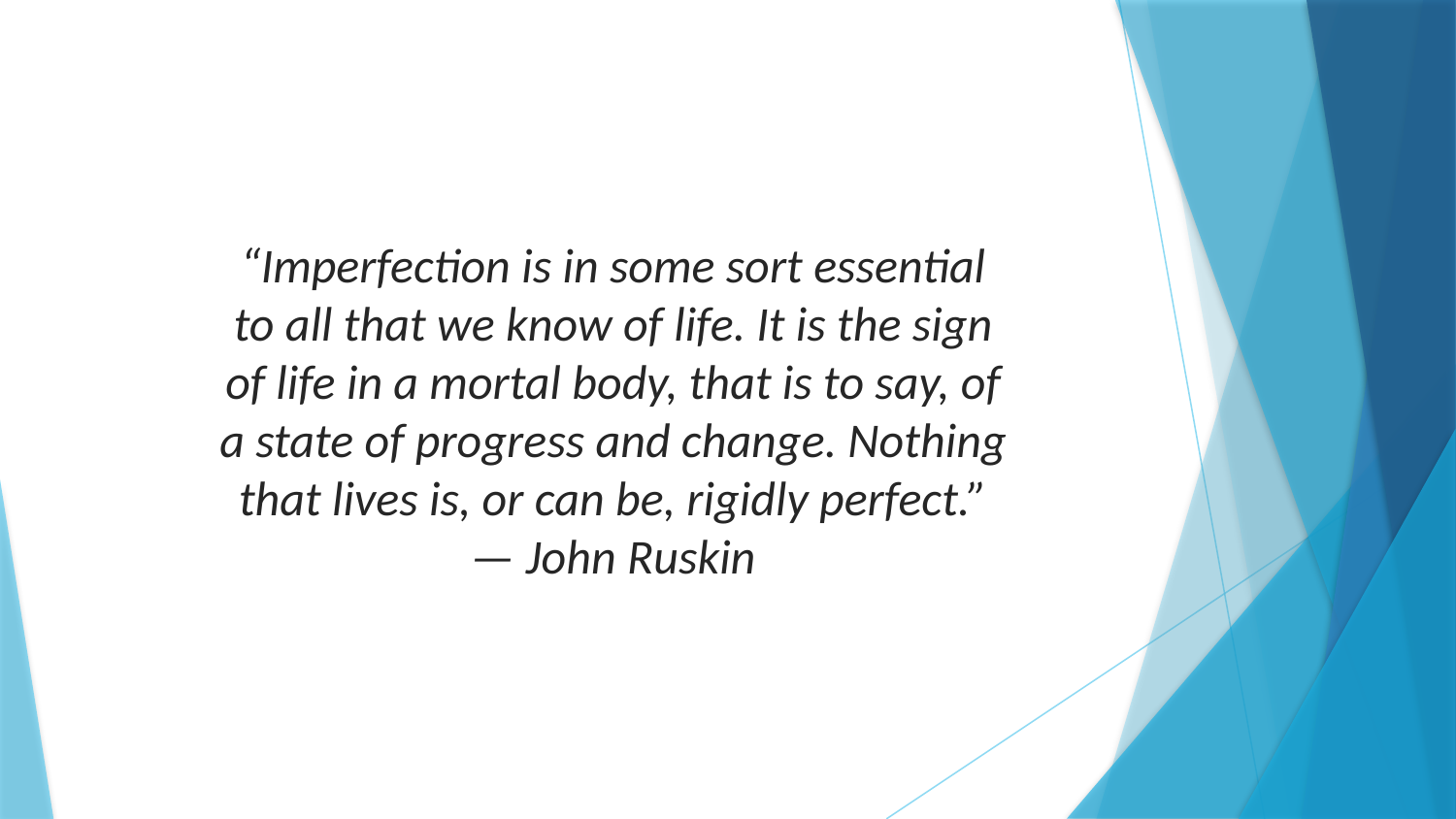

“Imperfection is in some sort essential to all that we know of life. It is the sign of life in a mortal body, that is to say, of a state of progress and change. Nothing that lives is, or can be, rigidly perfect.”
— John Ruskin